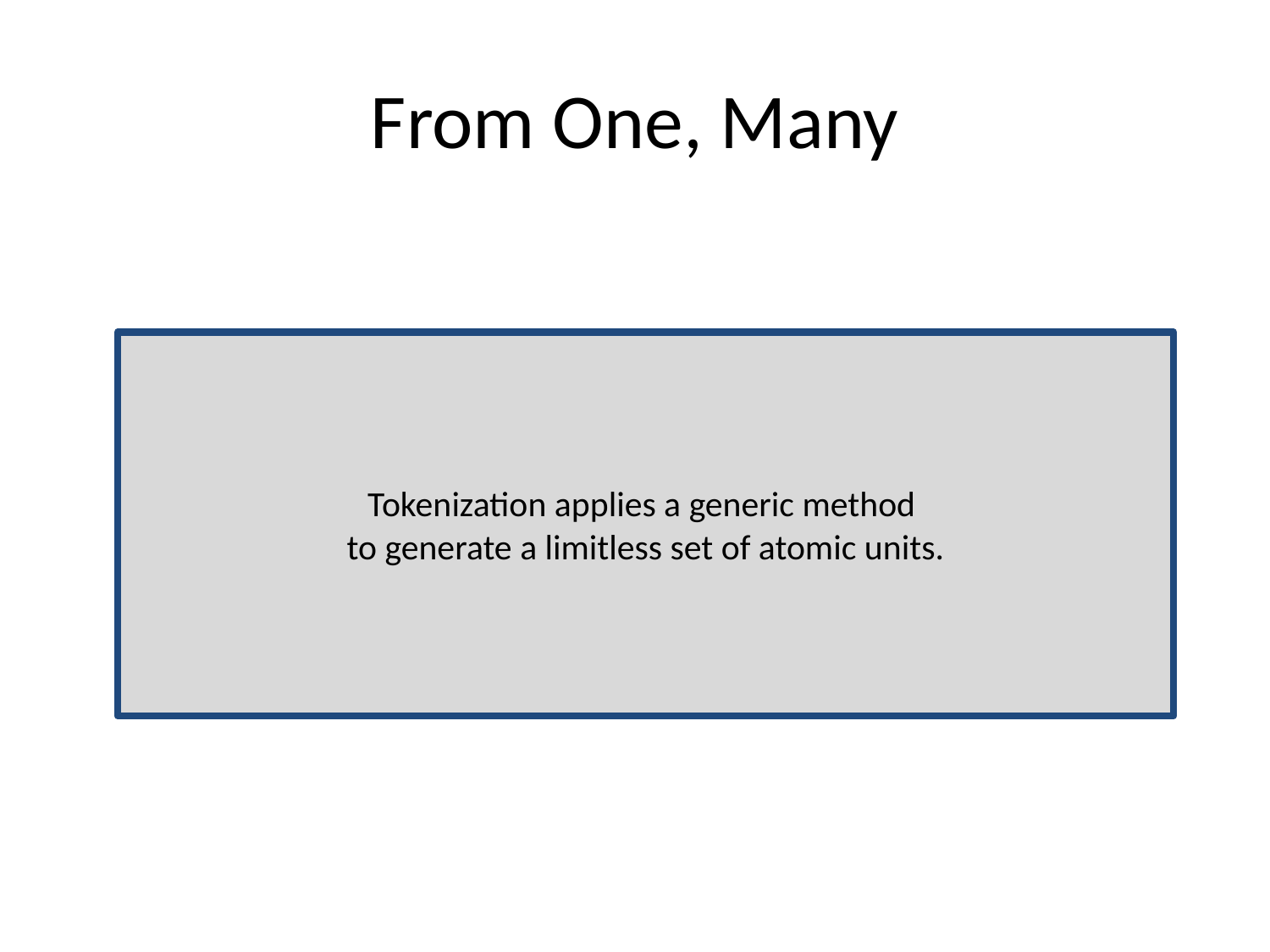

# From One, Many
Tokenization applies a generic method
to generate a limitless set of atomic units.